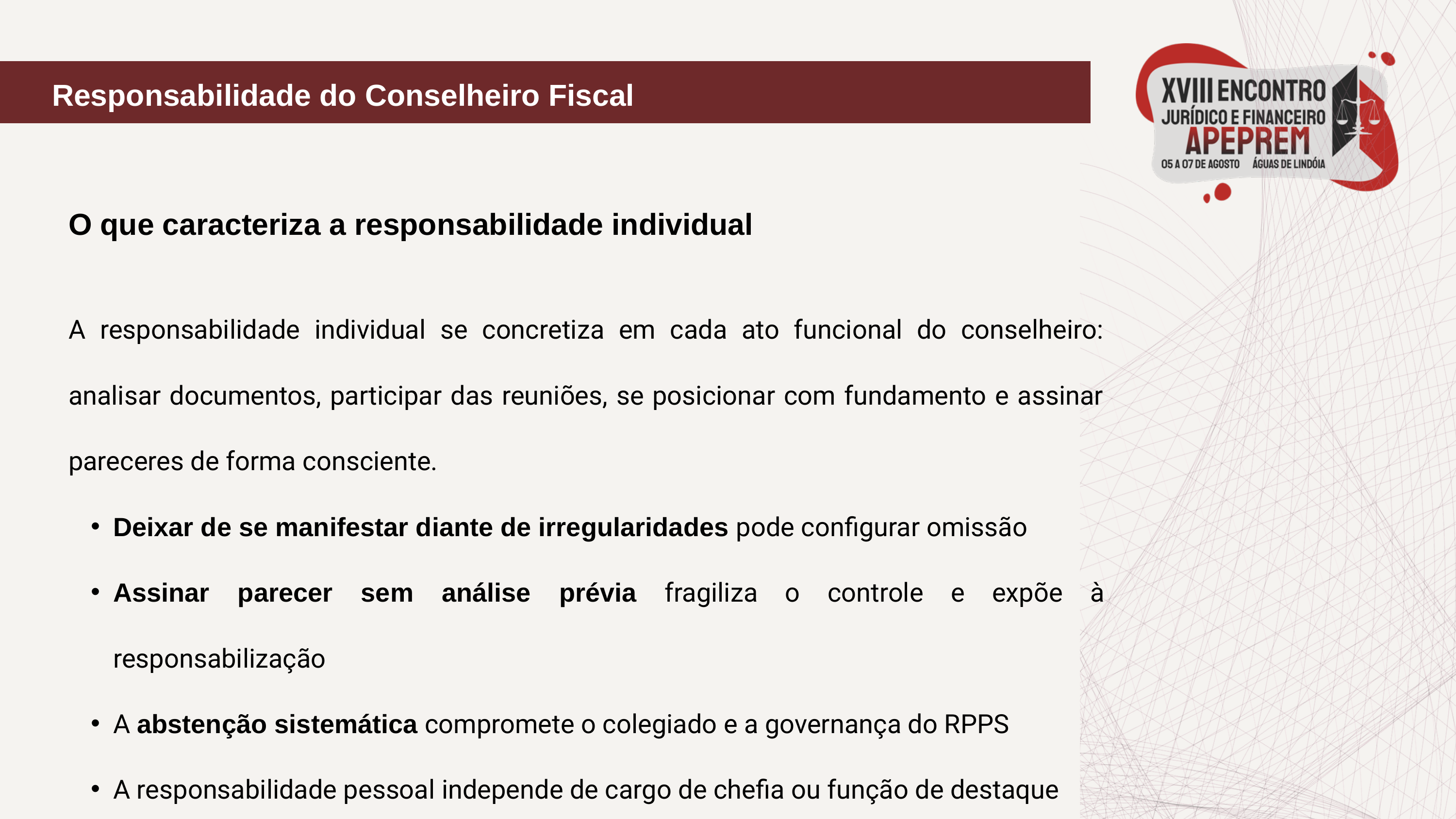

Responsabilidade do Conselheiro Fiscal
O que caracteriza a responsabilidade individual
A responsabilidade individual se concretiza em cada ato funcional do conselheiro: analisar documentos, participar das reuniões, se posicionar com fundamento e assinar pareceres de forma consciente.
Deixar de se manifestar diante de irregularidades pode configurar omissão
Assinar parecer sem análise prévia fragiliza o controle e expõe à responsabilização
A abstenção sistemática compromete o colegiado e a governança do RPPS
A responsabilidade pessoal independe de cargo de chefia ou função de destaque